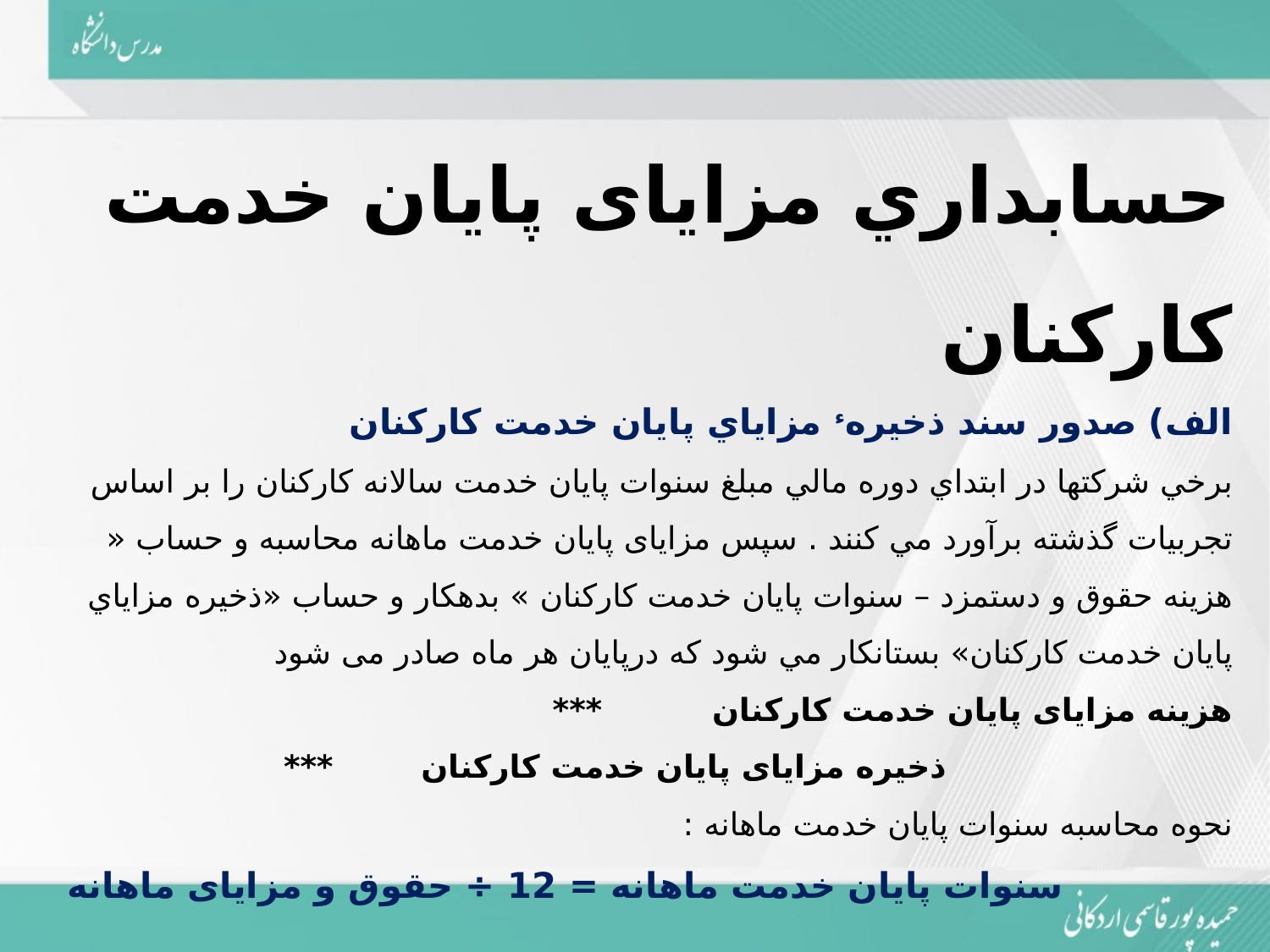

حسابداري مزایای پايان خدمت کارکنان
الف) صدور سند ذخيرهء مزاياي پايان خدمت کارکنان
برخي شرکتها در ابتداي دوره مالي مبلغ سنوات پايان خدمت سالانه کارکنان را بر اساس تجربيات گذشته برآورد مي کنند . سپس مزایای پايان خدمت ماهانه محاسبه و حساب « هزينه حقوق و دستمزد – سنوات پايان خدمت کارکنان » بدهکار و حساب «ذخيره مزاياي پايان خدمت کارکنان» بستانکار مي شود که درپایان هر ماه صادر می شود
هزینه مزایای پایان خدمت کارکنان          ***
                          ذخیره مزایای پایان خدمت کارکنان        ***
نحوه محاسبه سنوات پایان خدمت ماهانه :
سنوات پایان خدمت ماهانه = 12 ÷ حقوق و مزایای ماهانه